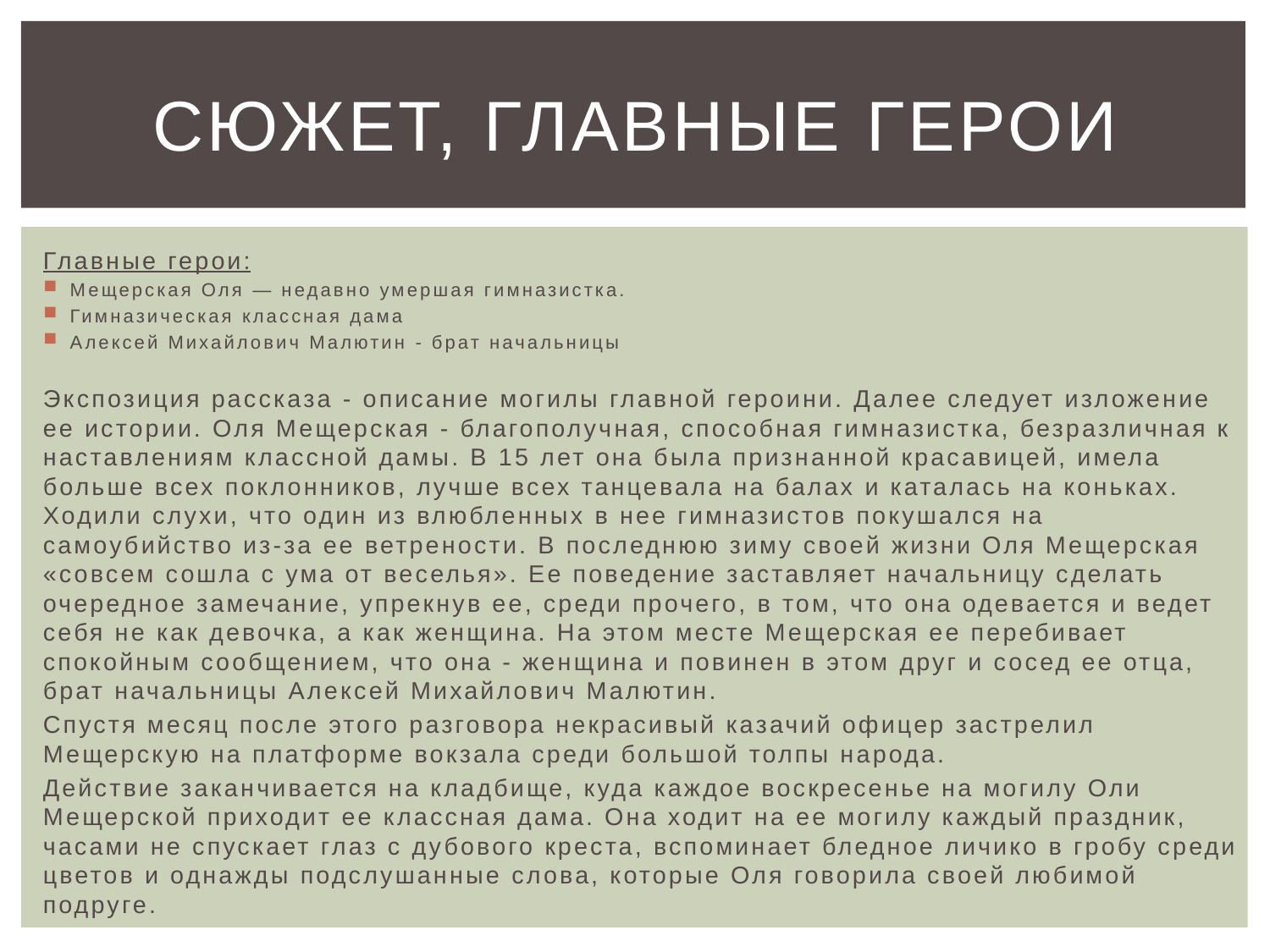

# Сюжет, главные герои
Главные герои:
Мещерская Оля — недавно умершая гимназистка.
Гимназическая классная дама
Алексей Михайлович Малютин - брат начальницы

Экспозиция рассказа - описание могилы главной героини. Далее следует изложение ее истории. Оля Мещерская - благополучная, способная гимназистка, безразличная к наставлениям классной дамы. В 15 лет она была признанной красавицей, имела больше всех поклонников, лучше всех танцевала на балах и каталась на коньках. Ходили слухи, что один из влюбленных в нее гимназистов покушался на самоубийство из-за ее ветрености. В последнюю зиму своей жизни Оля Мещерская «совсем сошла с ума от веселья». Ее поведение заставляет начальницу сделать очередное замечание, упрекнув ее, среди прочего, в том, что она одевается и ведет себя не как девочка, а как женщина. На этом месте Мещерская ее перебивает спокойным сообщением, что она - женщина и повинен в этом друг и сосед ее отца, брат начальницы Алексей Михайлович Малютин.
Спустя месяц после этого разговора некрасивый казачий офицер застрелил Мещерскую на платформе вокзала среди большой толпы народа.
Действие заканчивается на кладбище, куда каждое воскресенье на могилу Оли Мещерской приходит ее классная дама. Она ходит на ее могилу каждый праздник, часами не спускает глаз с дубового креста, вспоминает бледное личико в гробу среди цветов и однажды подслушанные слова, которые Оля говорила своей любимой подруге.